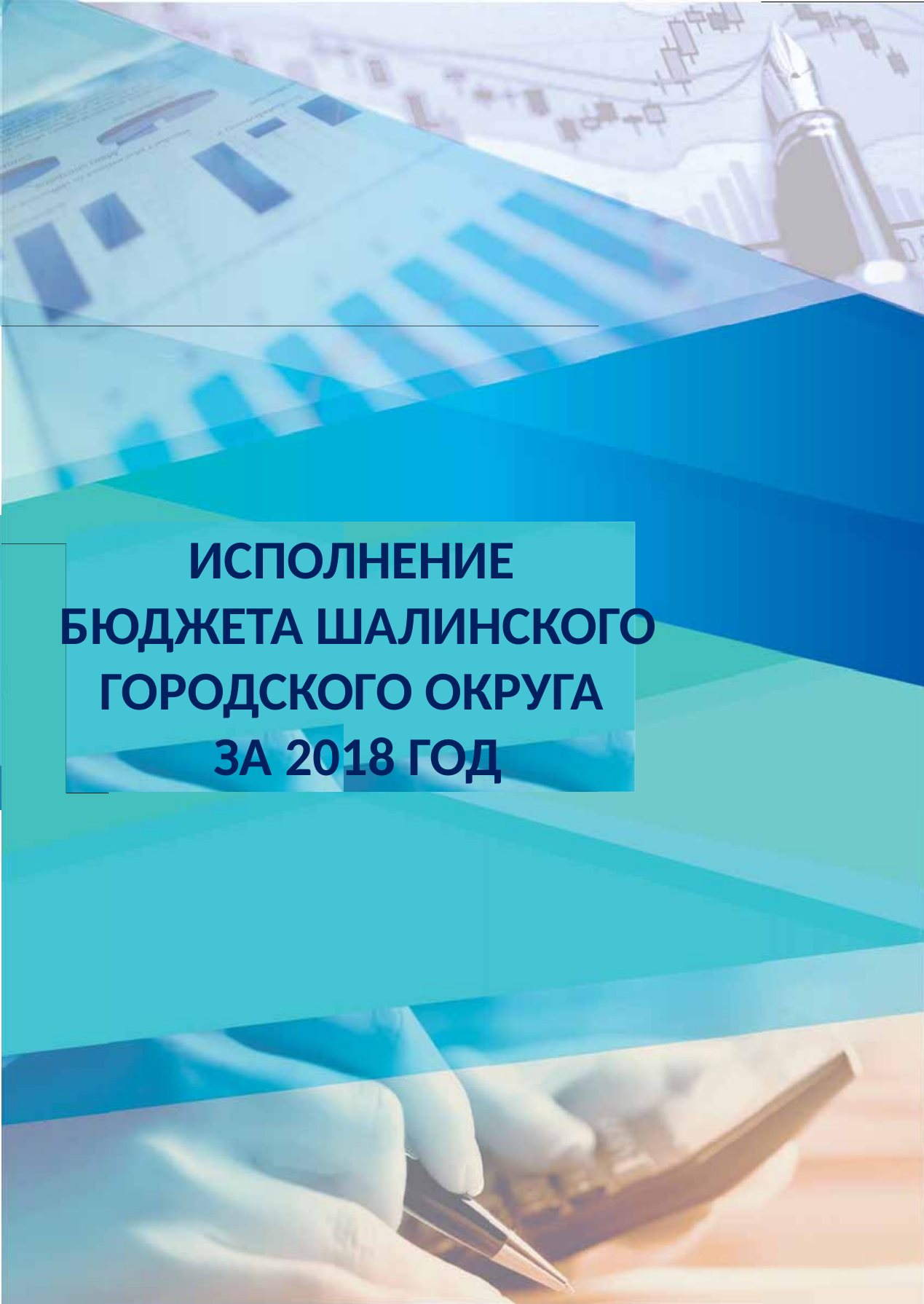

Исполнение
бюджета Шалинского городского округа
за 2018 год